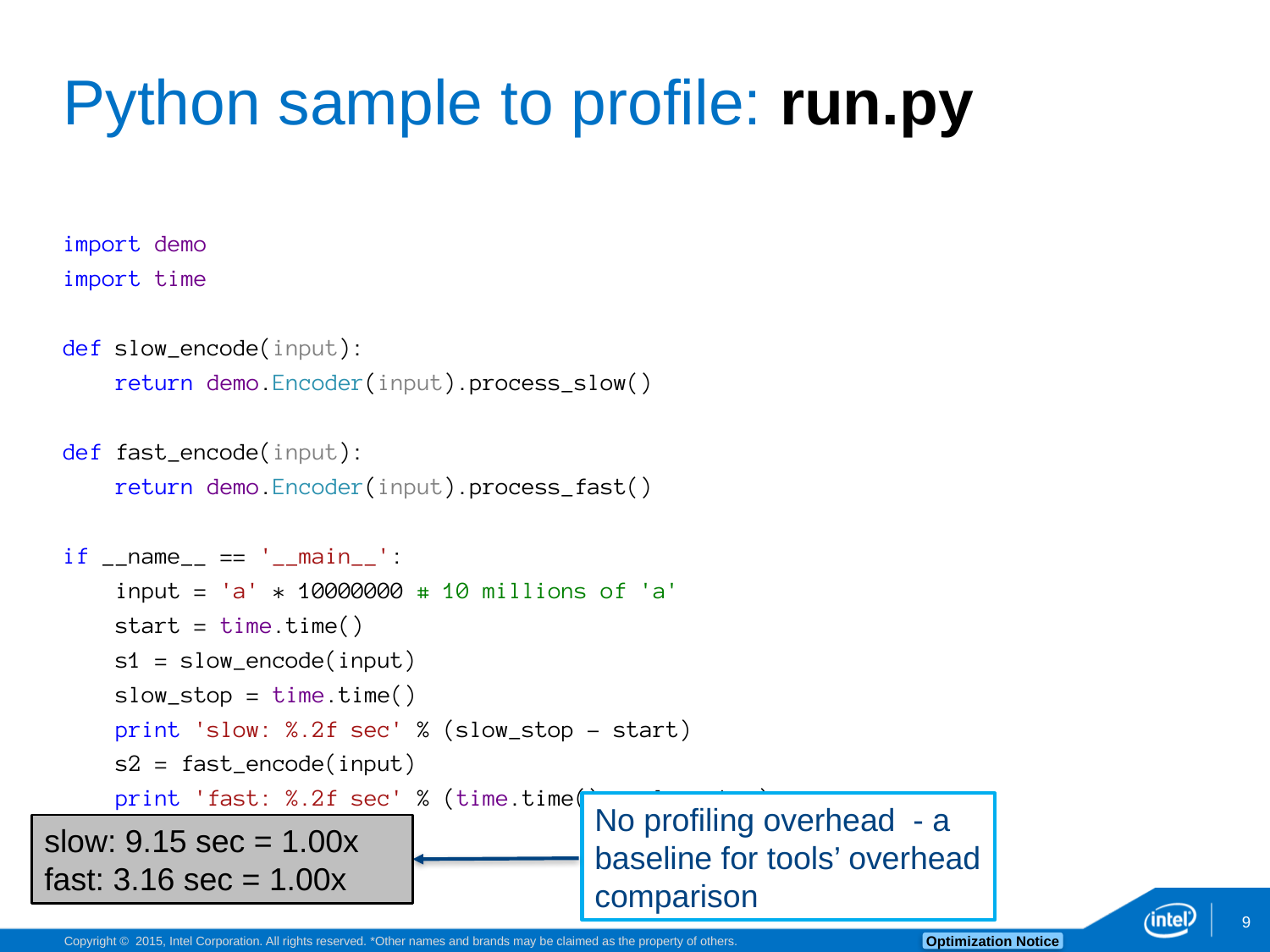

# Python sample to profile: run.py
import demo
import time

def slow_encode(input):
    return demo.Encoder(input).process_slow()

def fast_encode(input):
    return demo.Encoder(input).process_fast()

if __name__ == '__main__':
    input = 'a' * 10000000 # 10 millions of 'a'
    start = time.time()
    s1 = slow_encode(input)
    slow_stop = time.time()
    print 'slow: %.2f sec' % (slow_stop - start)
    s2 = fast_encode(input)
    print 'fast: %.2f sec' % (time.time() - slow_stop)

No profiling overhead  - a baseline for tools’ overhead comparison
slow: 9.15 sec = 1.00x
fast: 3.16 sec = 1.00x
9